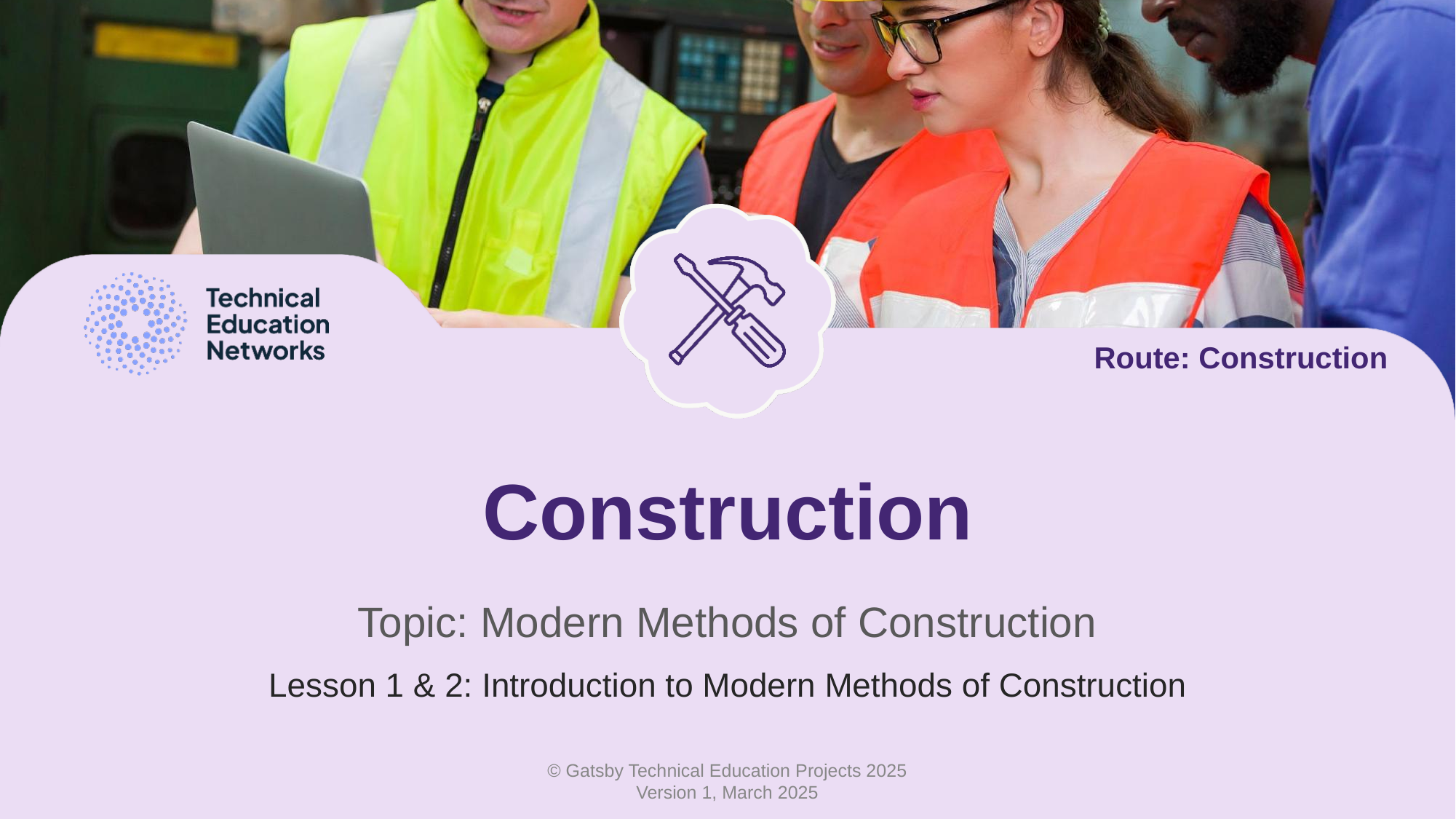

Route: Construction
# Construction
Topic: Modern Methods of Construction
Lesson 1 & 2: Introduction to Modern Methods of Construction